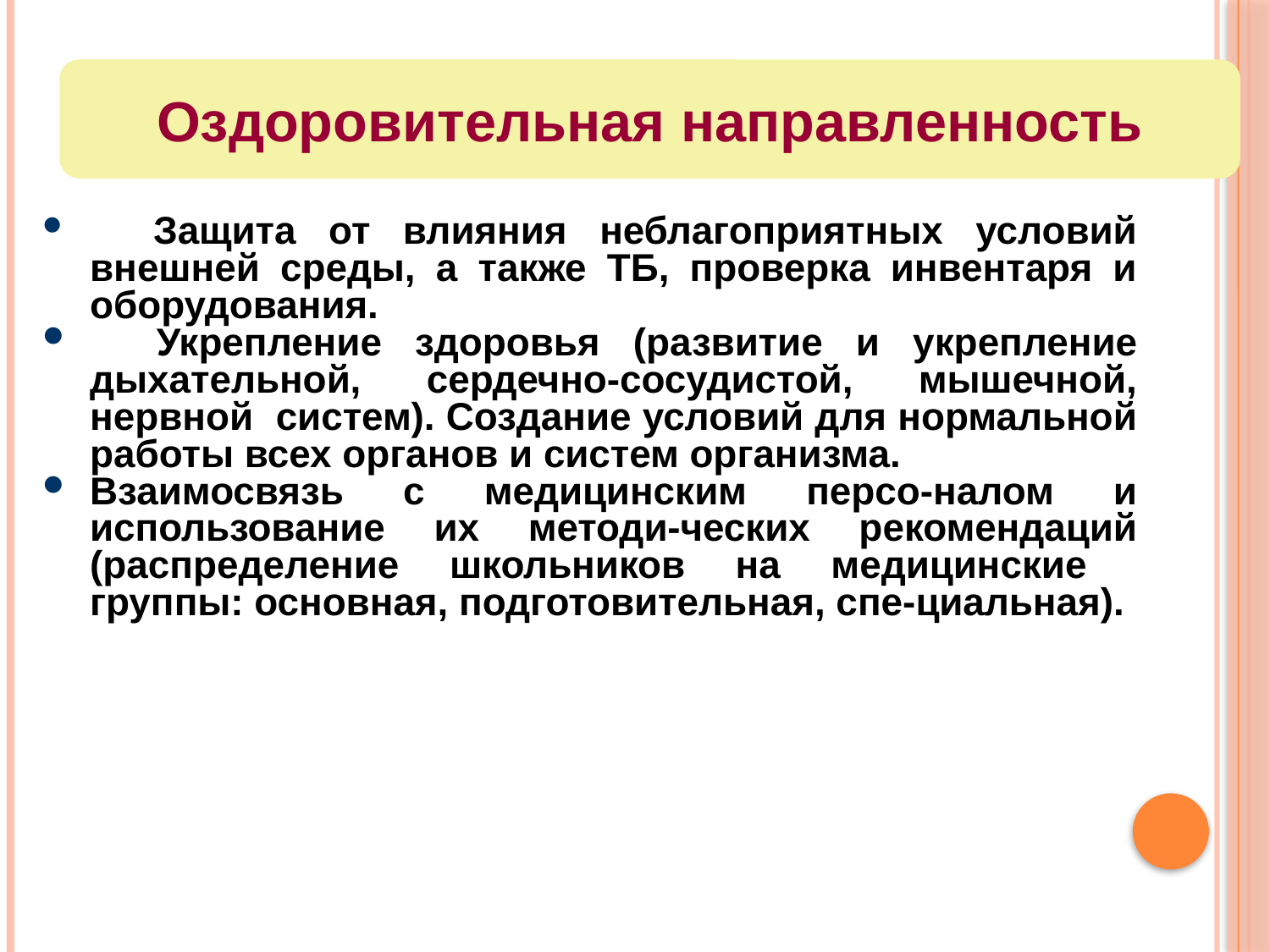

Оздоровительная направленность
  Защита от влияния неблагоприятных условий внешней среды, а также ТБ, проверка инвентаря и оборудования.
  Укрепление здоровья (развитие и укрепление дыхательной, сердечно-сосудистой, мышечной, нервной  систем). Создание условий для нормальной работы всех органов и систем организма.
Взаимосвязь с медицинским персо-налом и использование их методи-ческих рекомендаций (распределение школьников на медицинские  группы: основная, подготовительная, спе-циальная).